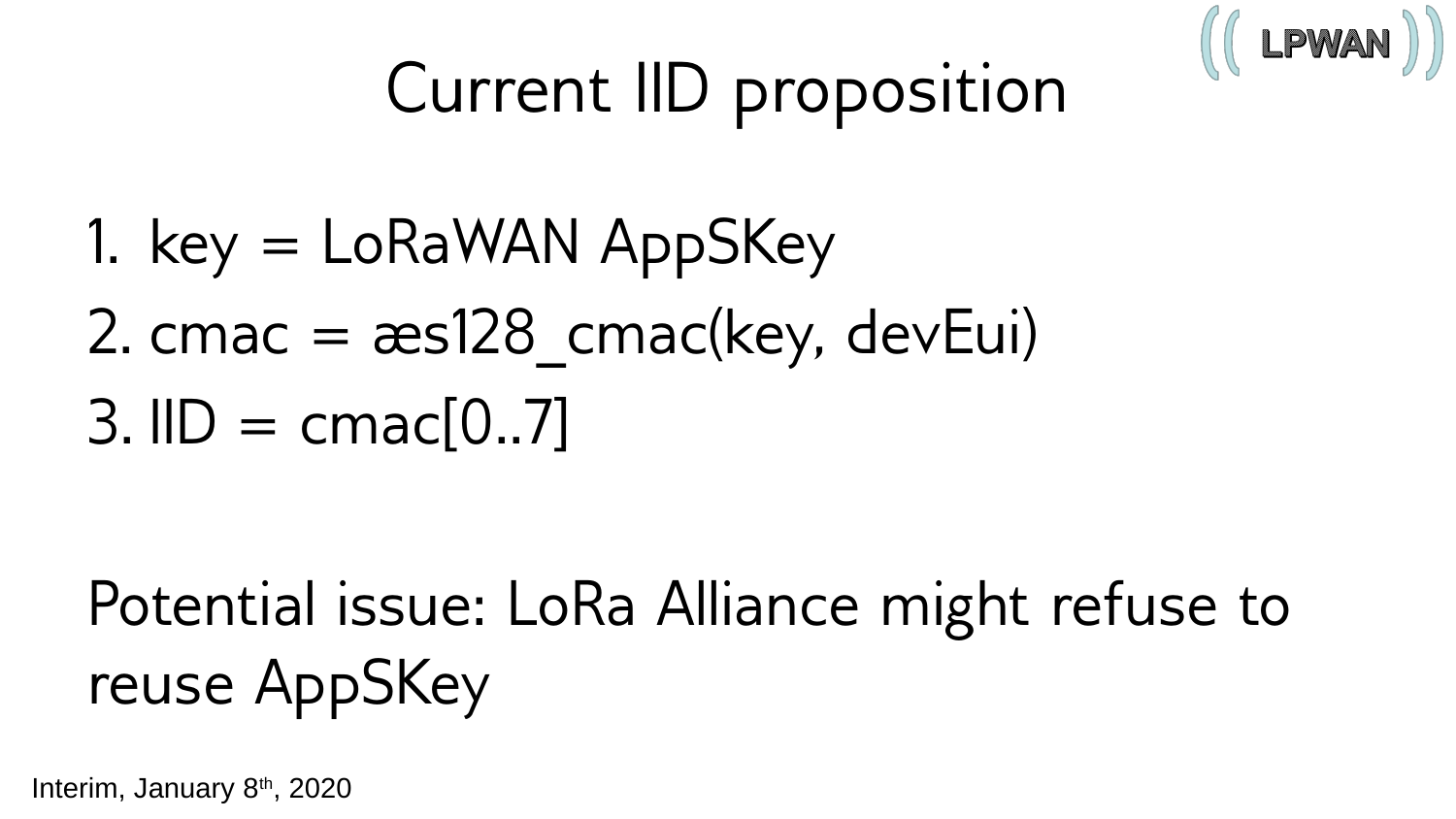

# Current IID proposition
key = LoRaWAN AppSKey
cmac = aes128_cmac(key, devEui)
IID = cmac[0..7]

Potential issue: LoRa Alliance might refuse to reuse AppSKey